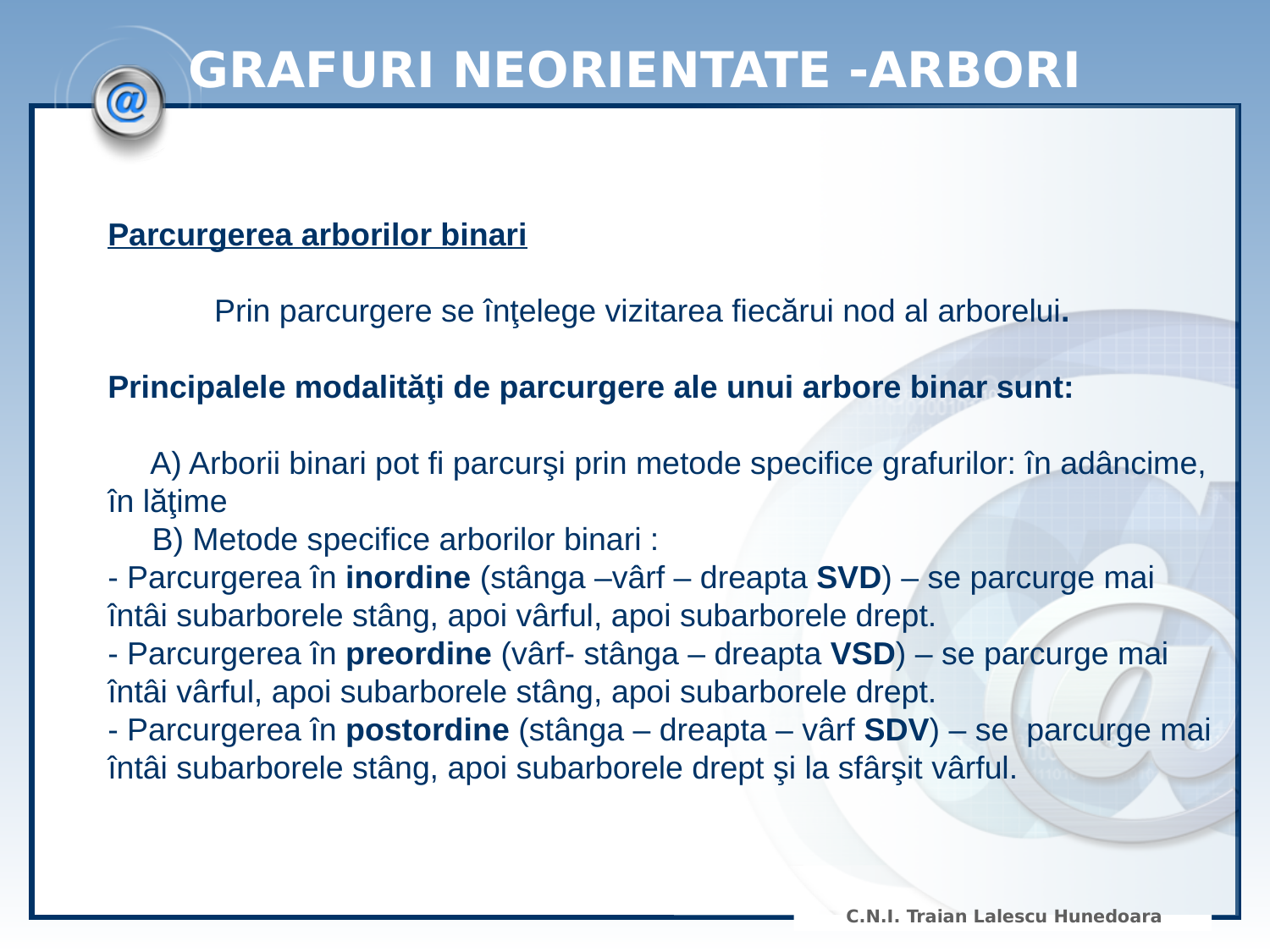

# GRAFURI NEORIENTATE -ARBORI
Parcurgerea arborilor binari

            Prin parcurgere se înţelege vizitarea fiecărui nod al arborelui.
Principalele modalităţi de parcurgere ale unui arbore binar sunt:
     A) Arborii binari pot fi parcurşi prin metode specifice grafurilor: în adâncime, în lăţime
     B) Metode specifice arborilor binari :
- Parcurgerea în inordine (stânga –vârf – dreapta SVD) – se parcurge mai întâi subarborele stâng, apoi vârful, apoi subarborele drept.
- Parcurgerea în preordine (vârf- stânga – dreapta VSD) – se parcurge mai întâi vârful, apoi subarborele stâng, apoi subarborele drept.
- Parcurgerea în postordine (stânga – dreapta – vârf SDV) – se  parcurge mai întâi subarborele stâng, apoi subarborele drept şi la sfârşit vârful.
C.N.I. Traian Lalescu Hunedoara